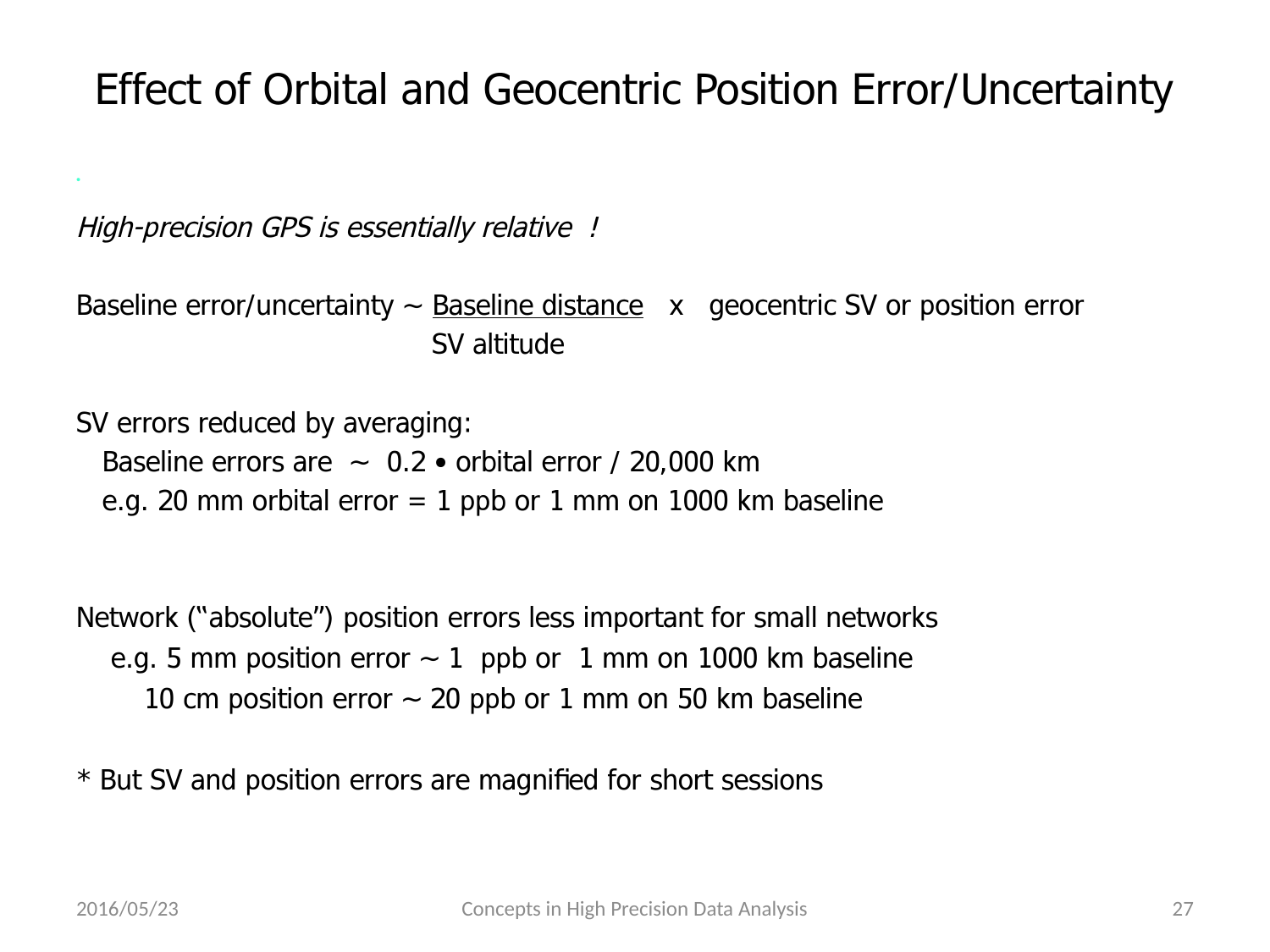

# Effect of Orbital and Geocentric Position Error/Uncertainty

High-precision GPS is essentially relative  !

Baseline error/uncertainty ~ Baseline distance   x   geocentric SV or position error
                                         SV altitude

SV errors reduced by averaging:
   Baseline errors are  ~  0.2 • orbital error / 20,000 km
   e.g. 20 mm orbital error = 1 ppb or 1 mm on 1000 km baseline

Network (“absolute”) position errors less important for small networks
    e.g. 5 mm position error ~ 1  ppb or  1 mm on 1000 km baseline
	   10 cm position error ~ 20 ppb or 1 mm on 50 km baseline

* But SV and position errors are magnified for short sessions

2016/05/23
Concepts in High Precision Data Analysis
27